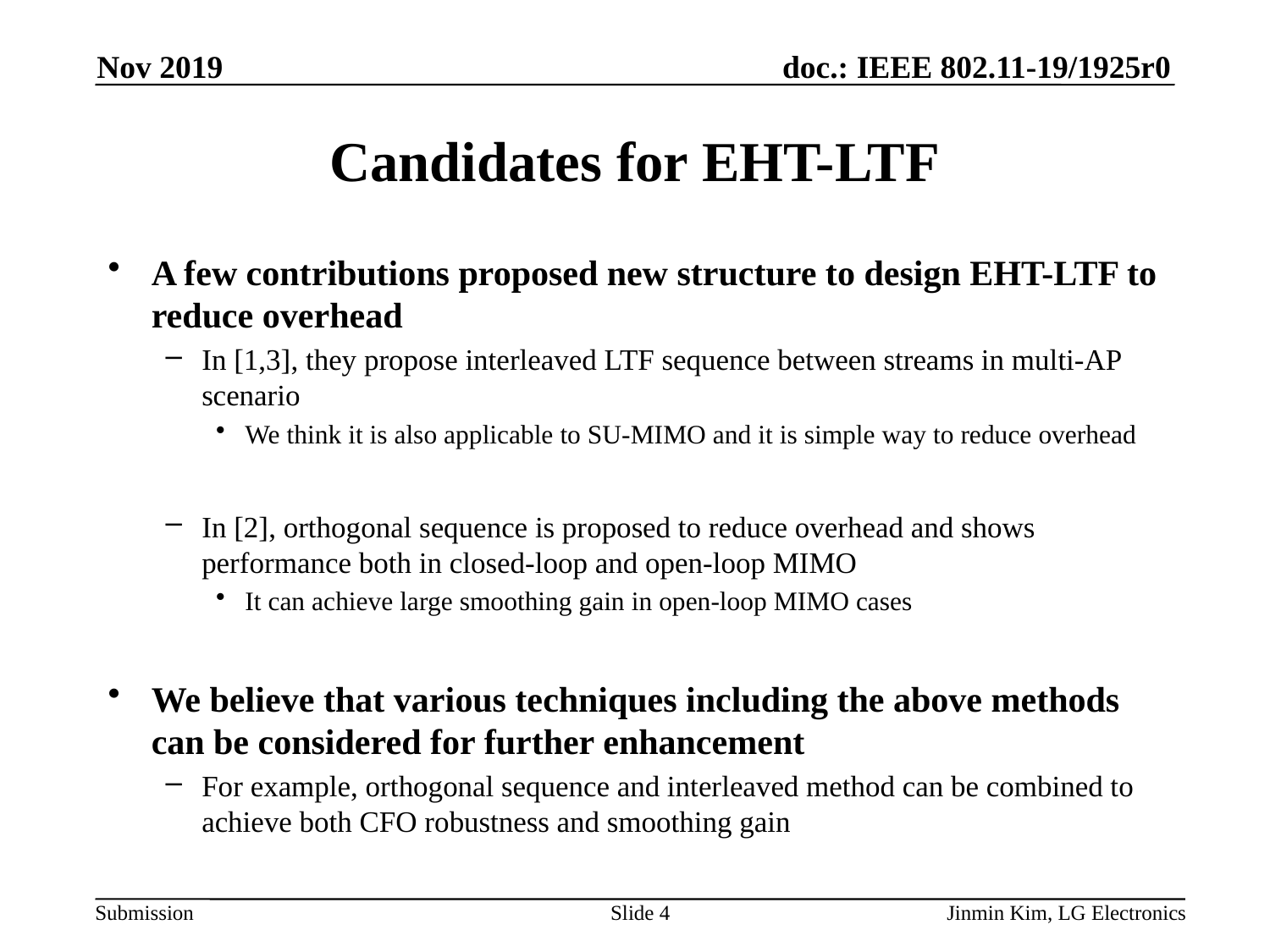

Nov 2019
# Candidates for EHT-LTF
A few contributions proposed new structure to design EHT-LTF to reduce overhead
In [1,3], they propose interleaved LTF sequence between streams in multi-AP scenario
We think it is also applicable to SU-MIMO and it is simple way to reduce overhead

In [2], orthogonal sequence is proposed to reduce overhead and shows performance both in closed-loop and open-loop MIMO
It can achieve large smoothing gain in open-loop MIMO cases

We believe that various techniques including the above methods can be considered for further enhancement
For example, orthogonal sequence and interleaved method can be combined to achieve both CFO robustness and smoothing gain
Slide 4
Jinmin Kim, LG Electronics